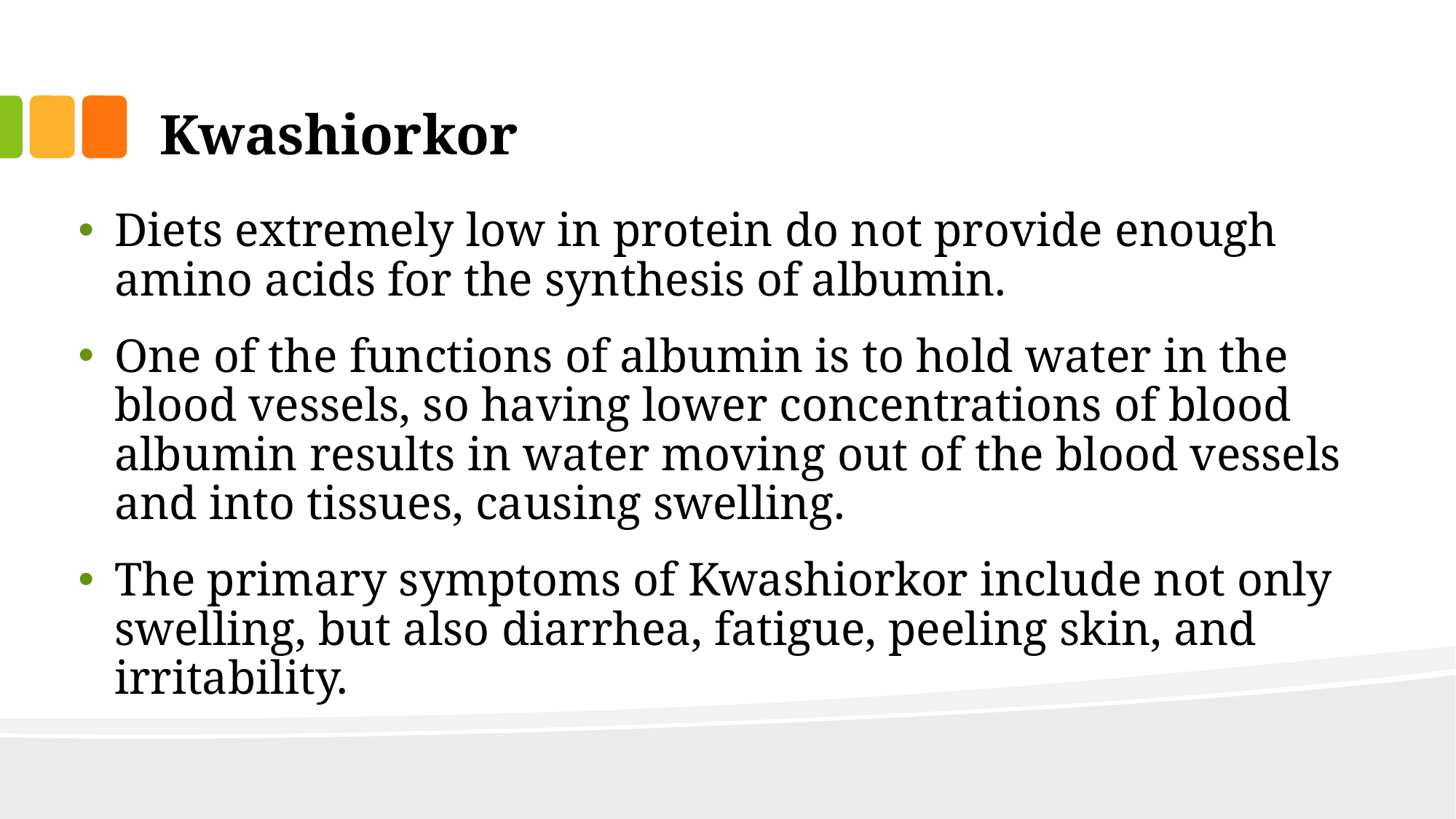

# Kwashiorkor
Diets extremely low in protein do not provide enough amino acids for the synthesis of albumin.
One of the functions of albumin is to hold water in the blood vessels, so having lower concentrations of blood albumin results in water moving out of the blood vessels and into tissues, causing swelling.
The primary symptoms of Kwashiorkor include not only swelling, but also diarrhea, fatigue, peeling skin, and irritability.